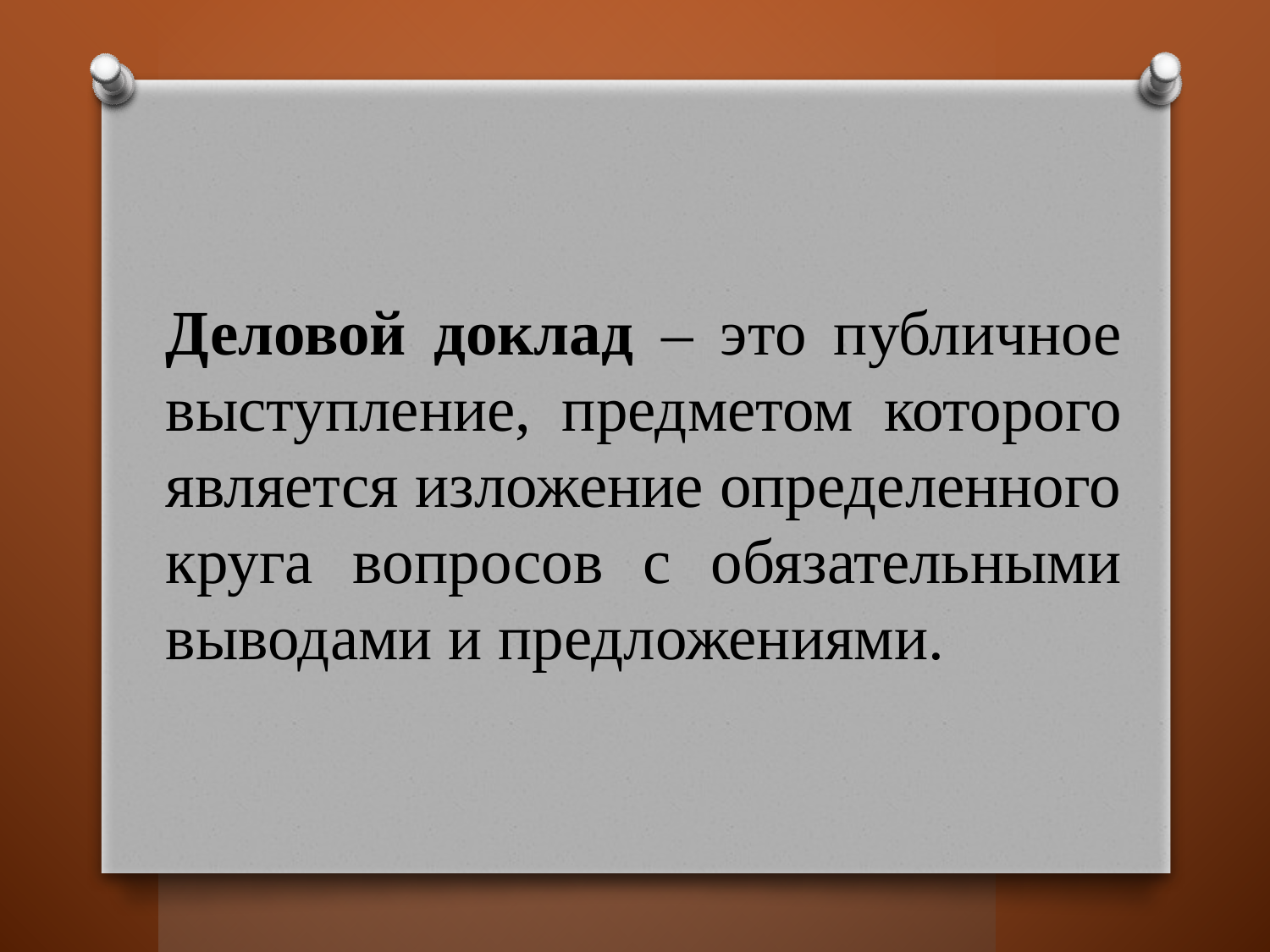

Деловой доклад – это публичное выступление, предметом которого является изложение определенного круга вопросов с обязательными выводами и предложениями.